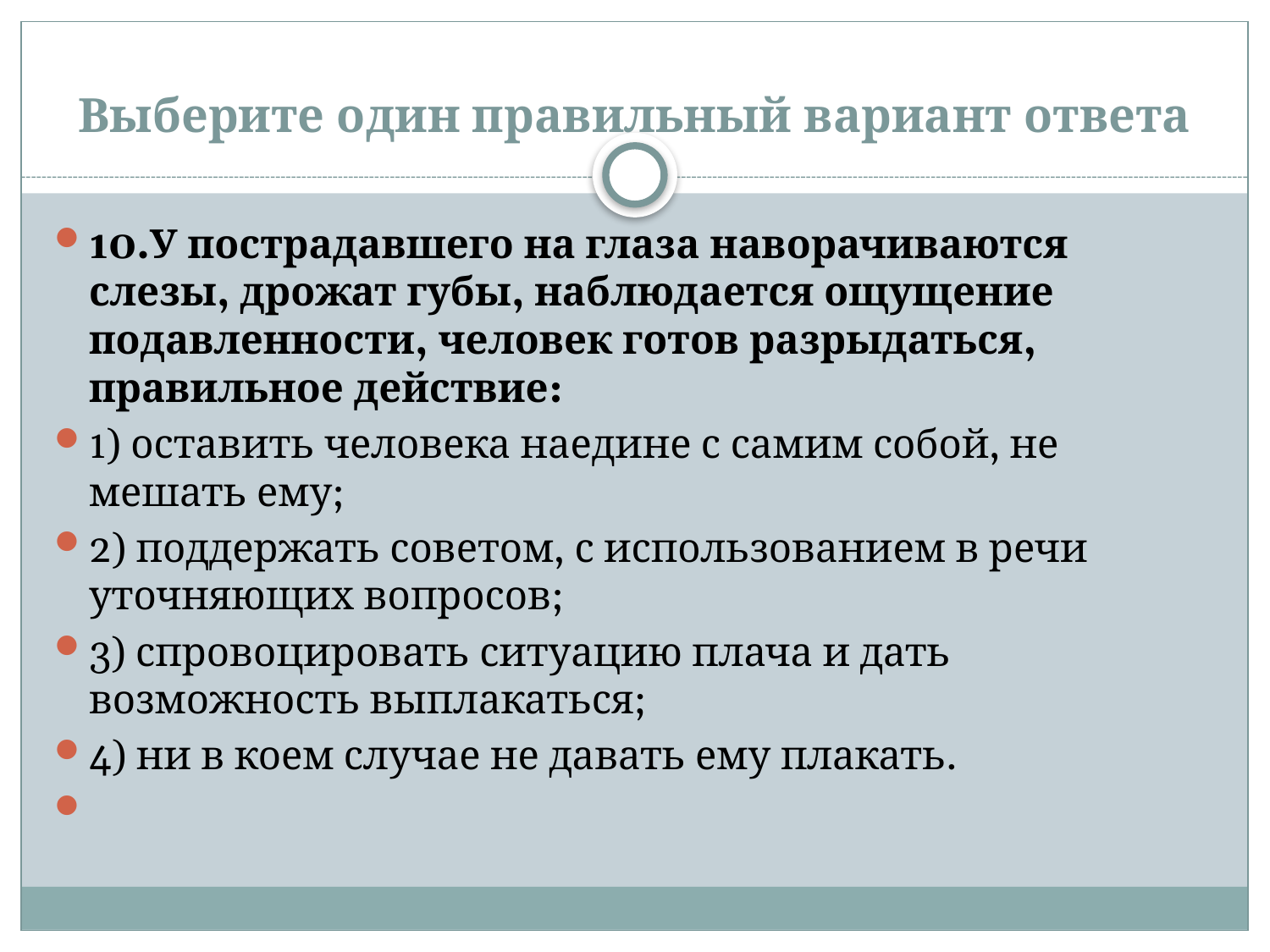

# Выберите один правильный вариант ответа
10.У пострадавшего на глаза наворачиваются слезы, дрожат губы, наблюдается ощущение подавленности, человек готов разрыдаться, правильное действие:
1) оставить человека наедине с самим собой, не мешать ему;
2) поддержать советом, с использованием в речи уточняющих вопросов;
3) спровоцировать ситуацию плача и дать возможность выплакаться;
4) ни в коем случае не давать ему плакать.